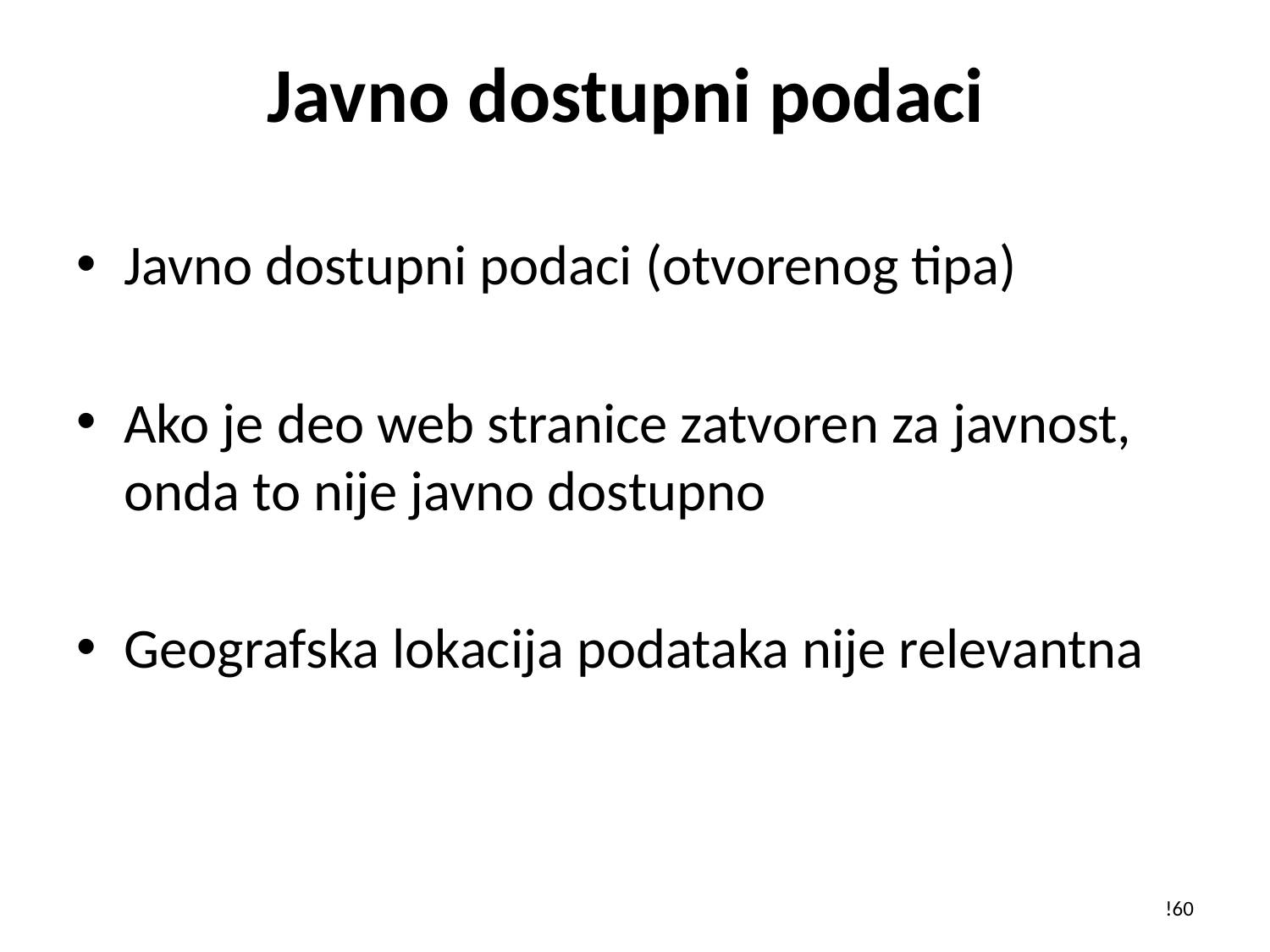

# Javno dostupni podaci
Javno dostupni podaci (otvorenog tipa)

Ako je deo web stranice zatvoren za javnost, onda to nije javno dostupno

Geografska lokacija podataka nije relevantna

!60